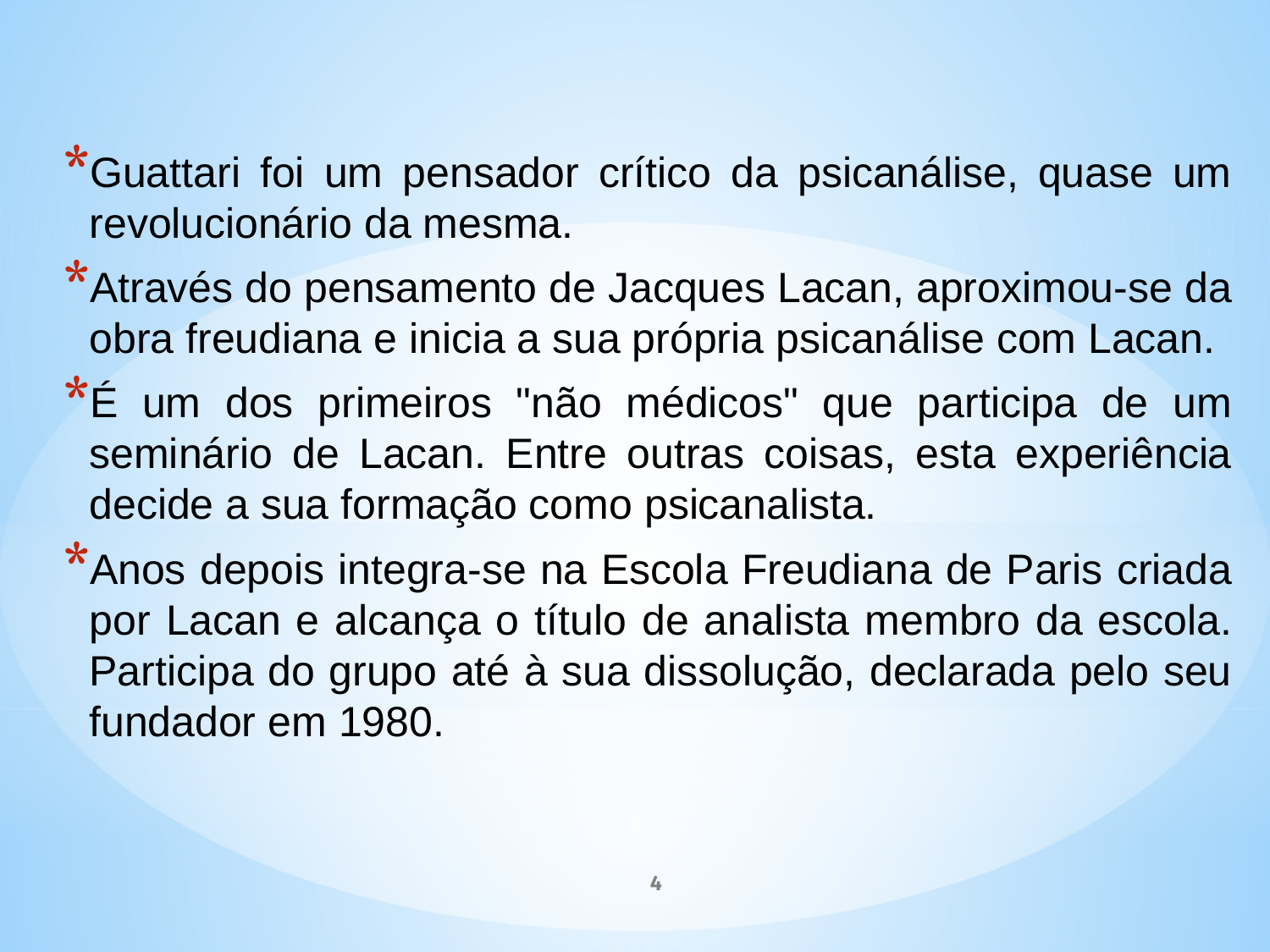

Guattari foi um pensador crítico da psicanálise, quase um revolucionário da mesma.
Através do pensamento de Jacques Lacan, aproximou-se da obra freudiana e inicia a sua própria psicanálise com Lacan.
É um dos primeiros "não médicos" que participa de um seminário de Lacan. Entre outras coisas, esta experiência decide a sua formação como psicanalista.
Anos depois integra-se na Escola Freudiana de Paris criada por Lacan e alcança o título de analista membro da escola. Participa do grupo até à sua dissolução, declarada pelo seu fundador em 1980.
4